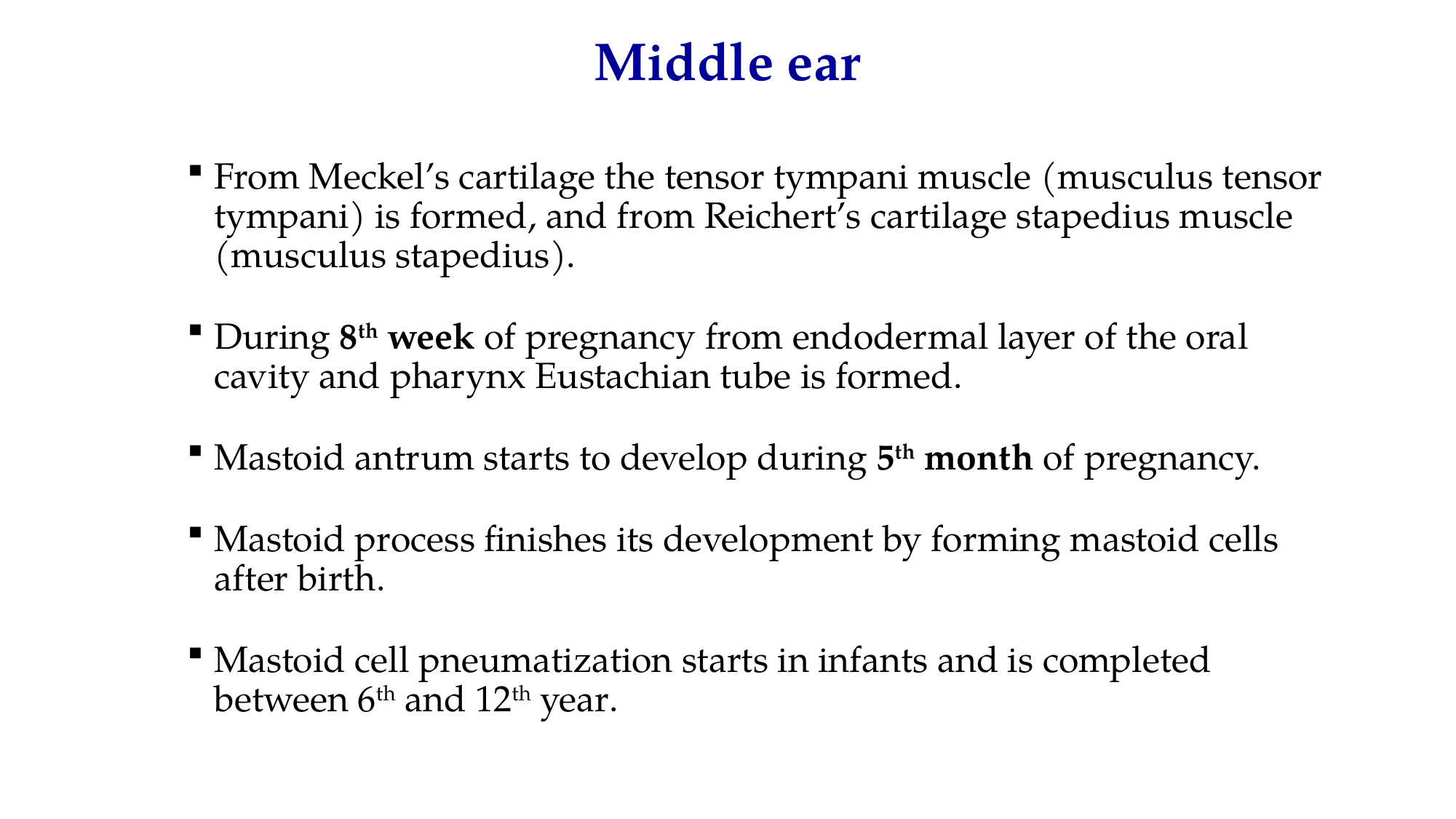

Middle ear
From Meckel’s cartilage the tensor tympani muscle (musculus tensor tympani) is formed, and from Reichert’s cartilage stapedius muscle (musculus stapedius).

During 8th week of pregnancy from endodermal layer of the oral cavity and pharynx Eustachian tube is formed.

Mastoid antrum starts to develop during 5th month of pregnancy.

Mastoid process finishes its development by forming mastoid cells after birth.

Mastoid cell pneumatization starts in infants and is completed between 6th and 12th year.